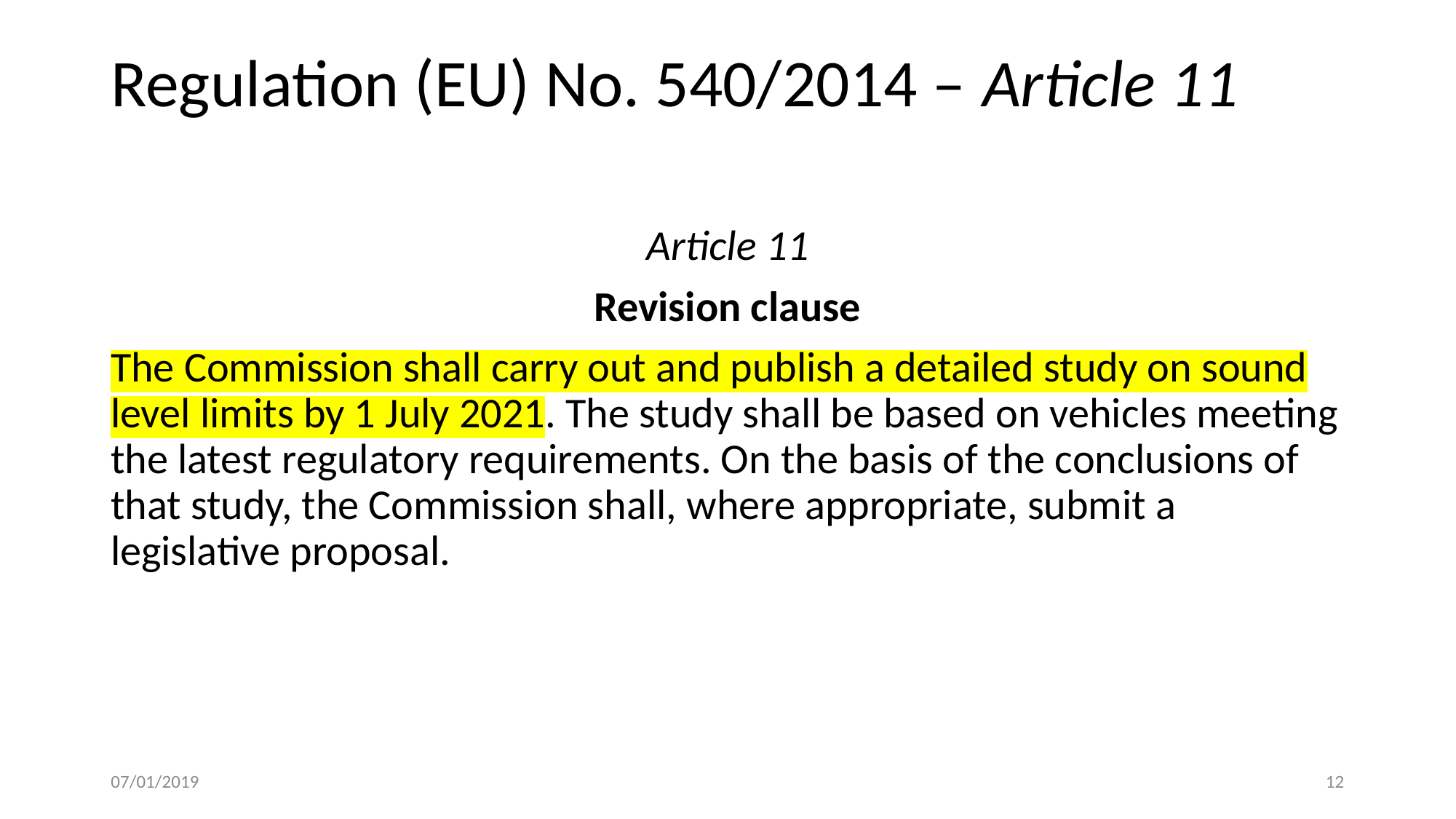

Regulation (EU) No. 540/2014 – Article 11
Article 11
Revision clause
The Commission shall carry out and publish a detailed study on sound level limits by 1 July 2021. The study shall be based on vehicles meeting the latest regulatory requirements. On the basis of the conclusions of that study, the Commission shall, where appropriate, submit a legislative proposal.

07/01/2019

12